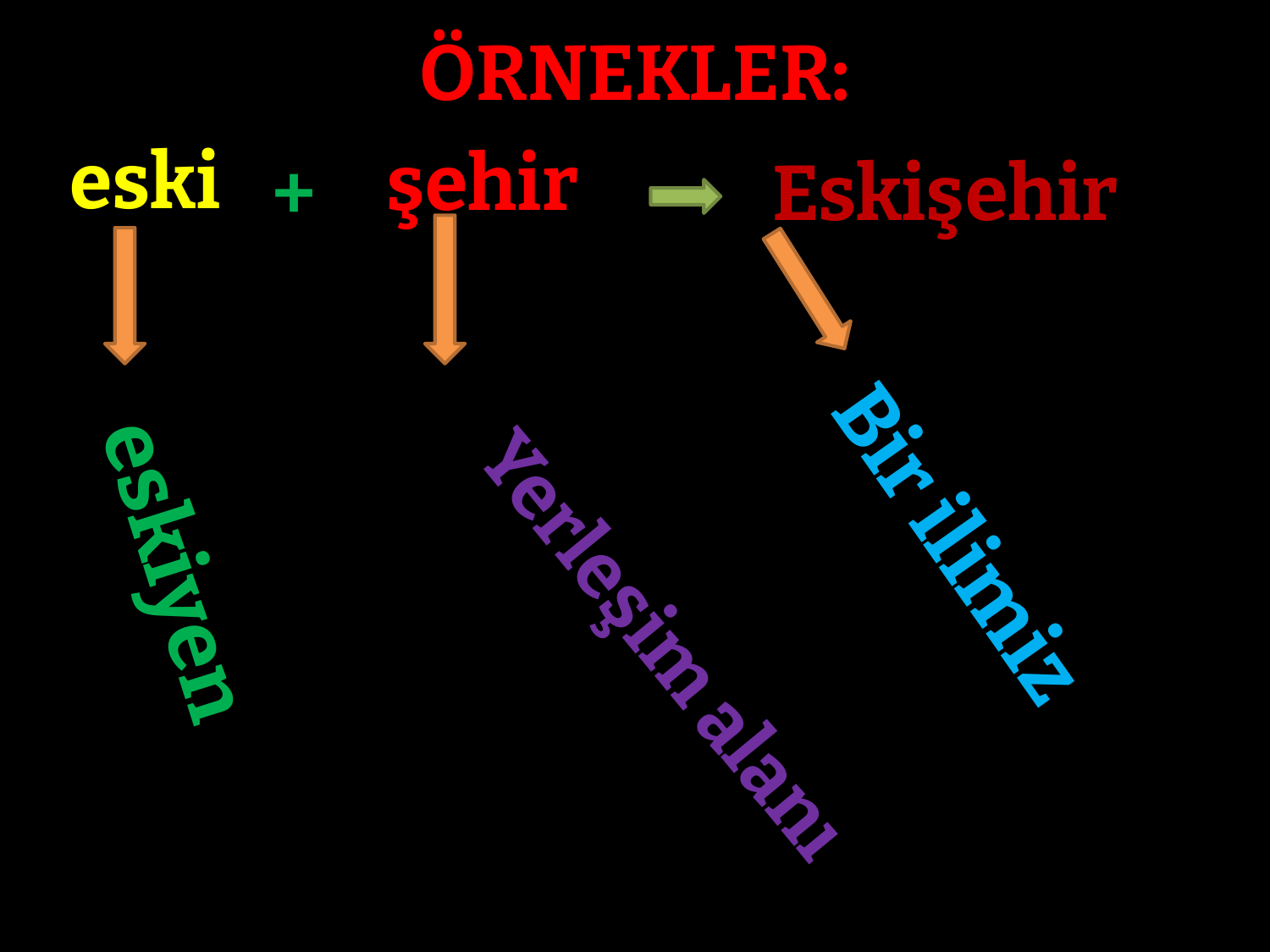

ÖRNEKLER:
eski
şehir
+
Eskişehir

#
Bir ilimiz
eskiyen
Yerleşim alanı